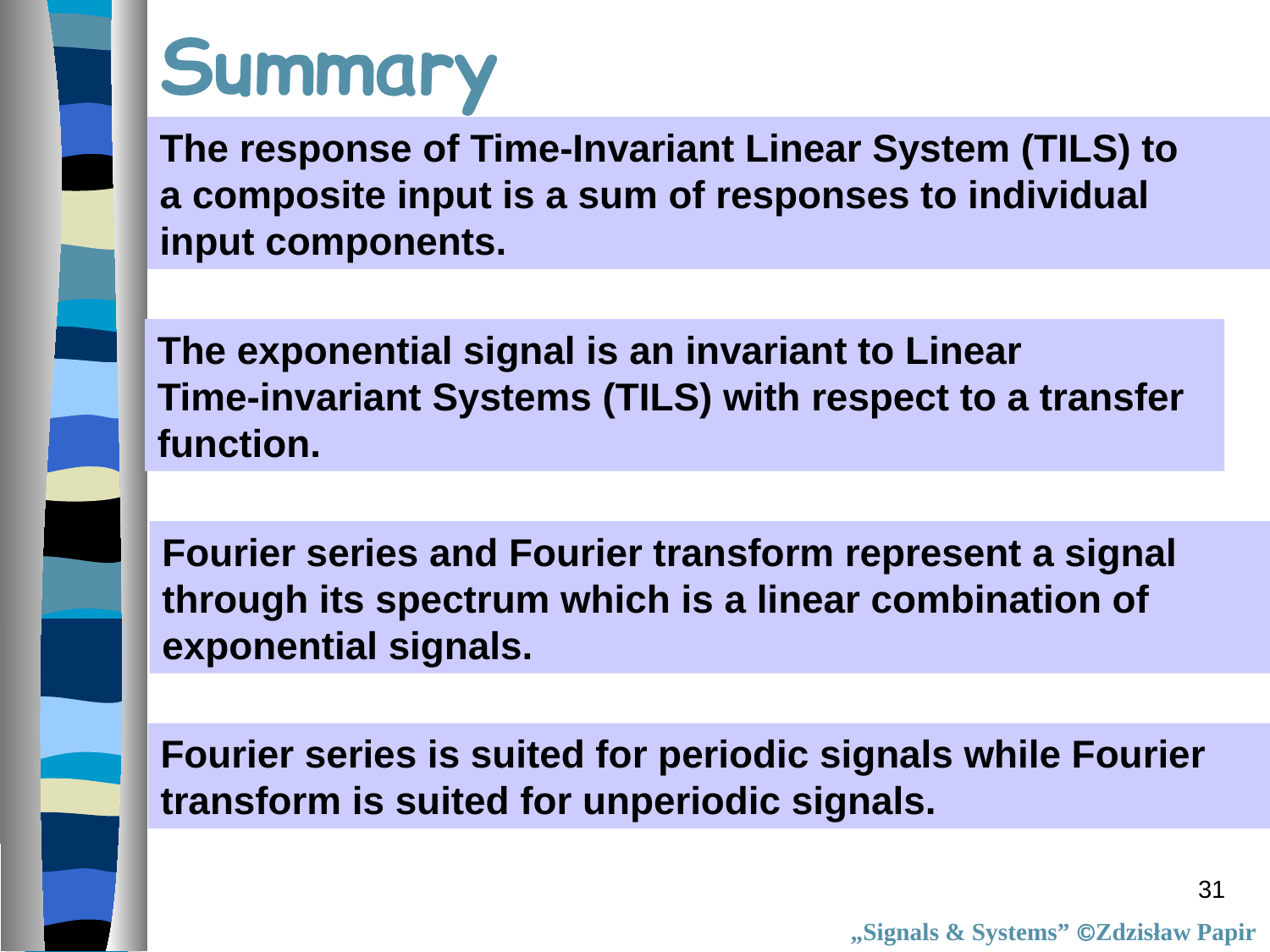

Summary
The response of Time-Invariant Linear System (TILS) to
a composite input is a sum of responses to individual
input components.
The exponential signal is an invariant to Linear
Time-invariant Systems (TILS) with respect to a transfer
function.
Fourier series and Fourier transform represent a signal
through its spectrum which is a linear combination of exponential signals.
Fourier series is suited for periodic signals while Fourier transform is suited for unperiodic signals.
31
„Signals & Systems” ©Zdzisław Papir